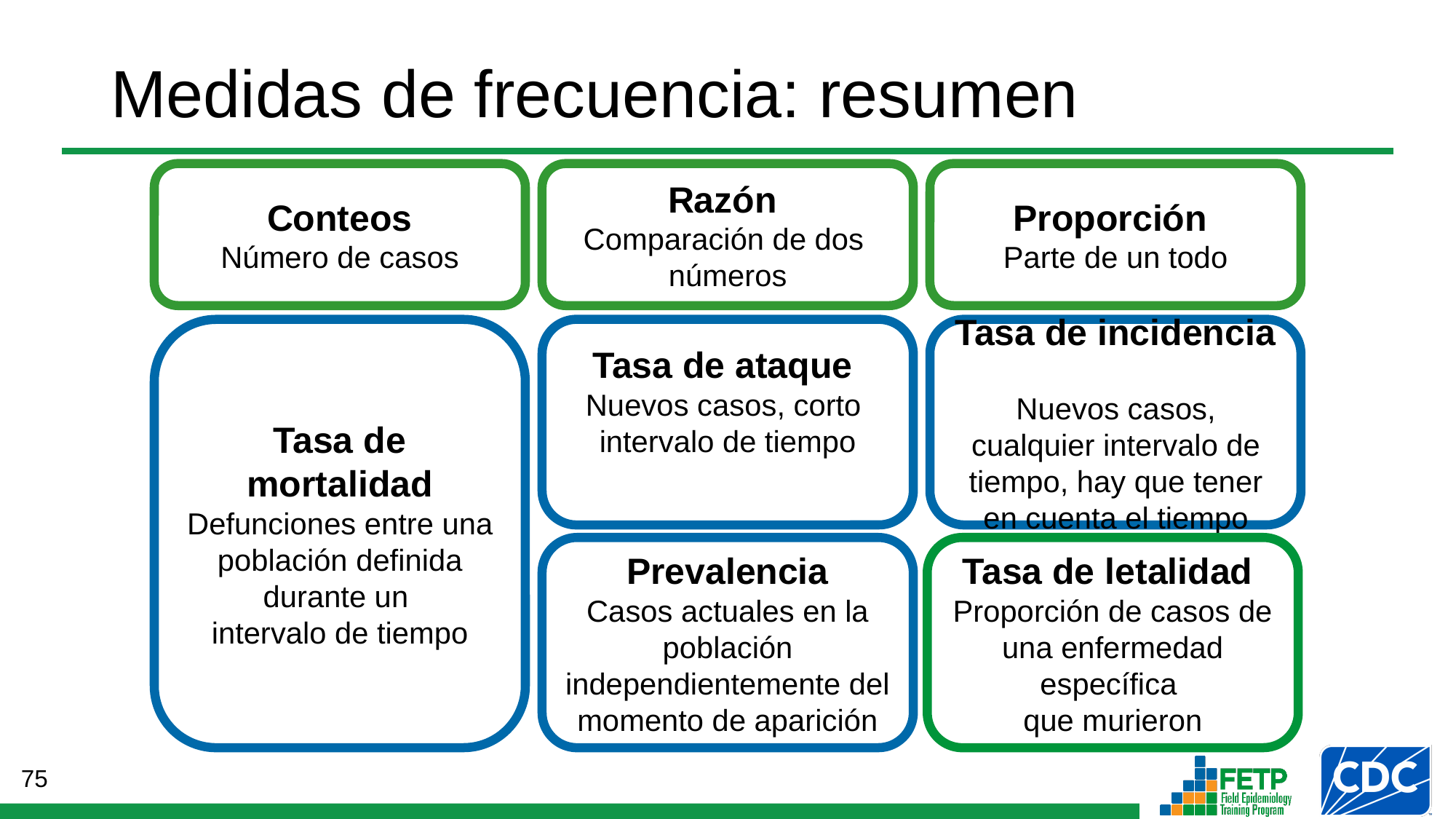

# Medidas de frecuencia: resumen
Conteos
Número de casos
Razón
Comparación de dos
números
Proporción
Parte de un todo
Tasa de ataque
Nuevos casos, corto
intervalo de tiempo

Tasa de incidencia
Nuevos casos, cualquier intervalo de tiempo, hay que tener en cuenta el tiempo
Tasa de mortalidad
Defunciones entre una población definida durante un
intervalo de tiempo
Prevalencia
Casos actuales en la población independientemente del momento de aparición
Tasa de letalidad
Proporción de casos de una enfermedad específica
que murieron